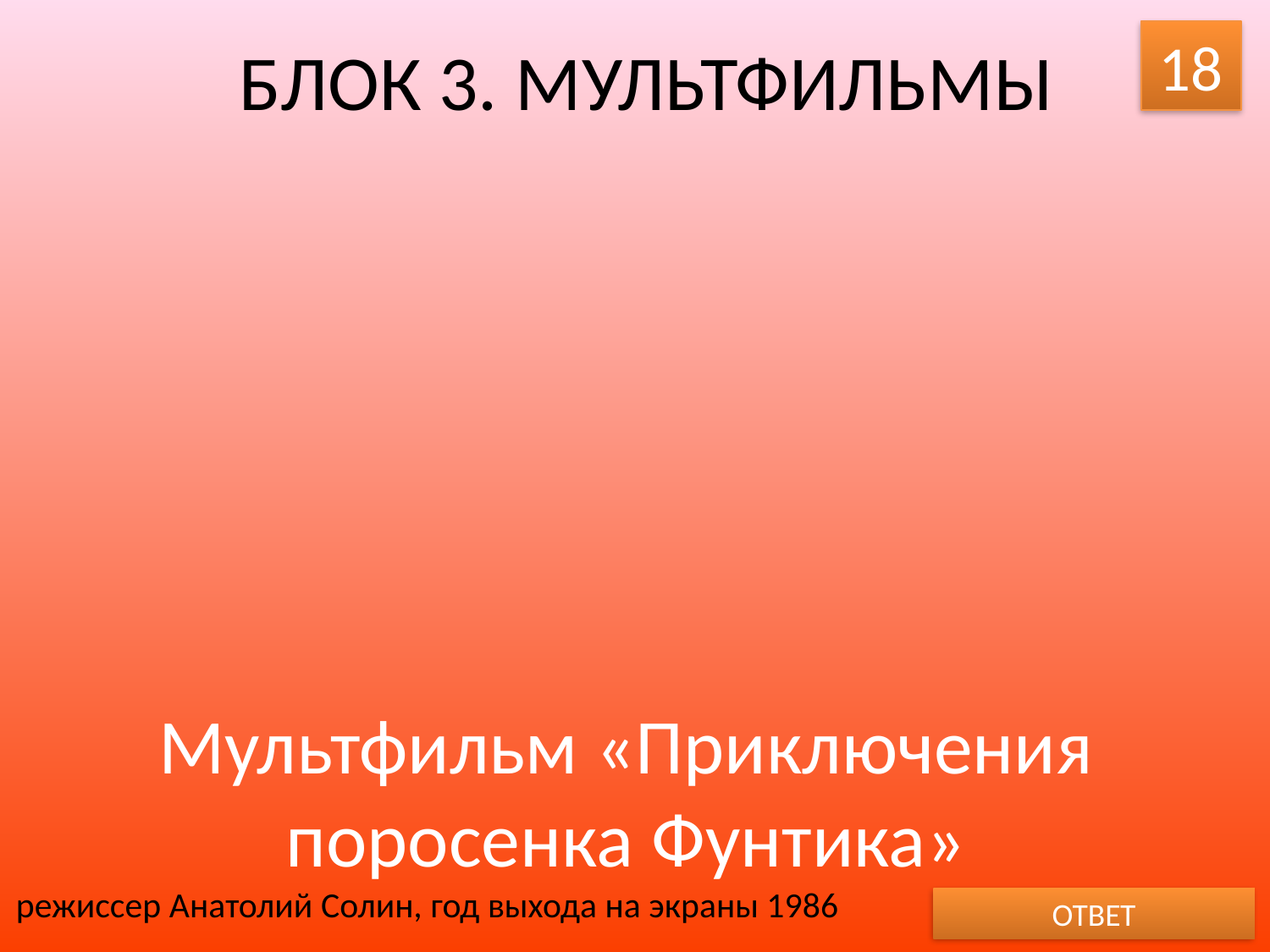

# БЛОК 3. МУЛЬТФИЛЬМЫ
18
Мультфильм «Приключения поросенка Фунтика»
режиссер Анатолий Солин, год выхода на экраны 1986

ОТВЕТ